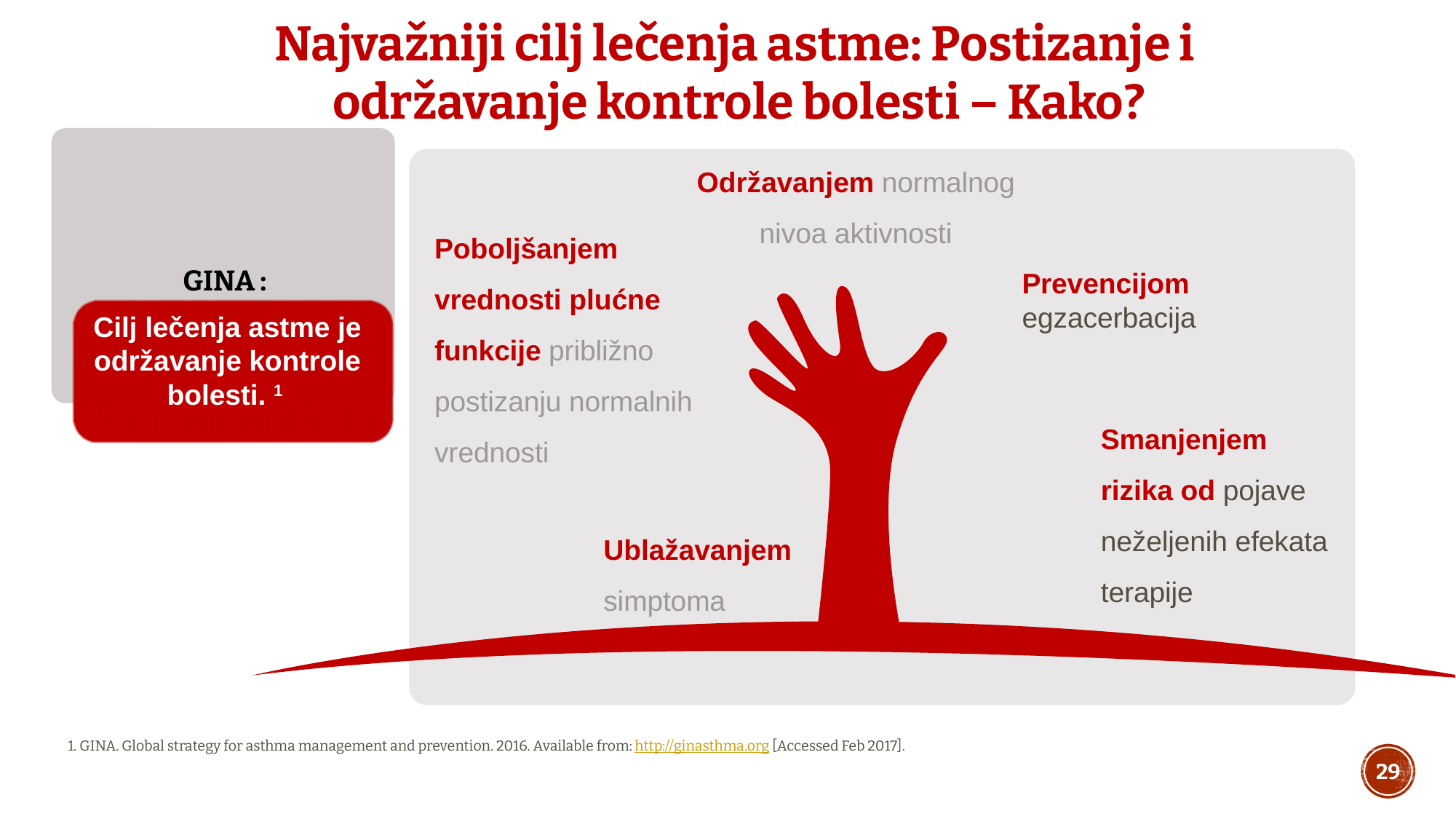

Najvažniji cilj lečenja astme: Postizanje i
održavanje kontrole bolesti – Kako?

Održavanjem normalnog nivoa aktivnosti

Poboljšanjem vrednosti plućne funkcije približno postizanju normalnih vrednosti
GINA :
Cilj lečenja astme je održavanje kontrole bolesti. 1
Prevencijom
egzacerbacija

Smanjenjem rizika od pojave neželjenih efekata terapije
Ublažavanjem simptoma
1. GINA. Global strategy for asthma management and prevention. 2016. Available from: http://ginasthma.org [Accessed Feb 2017].
29